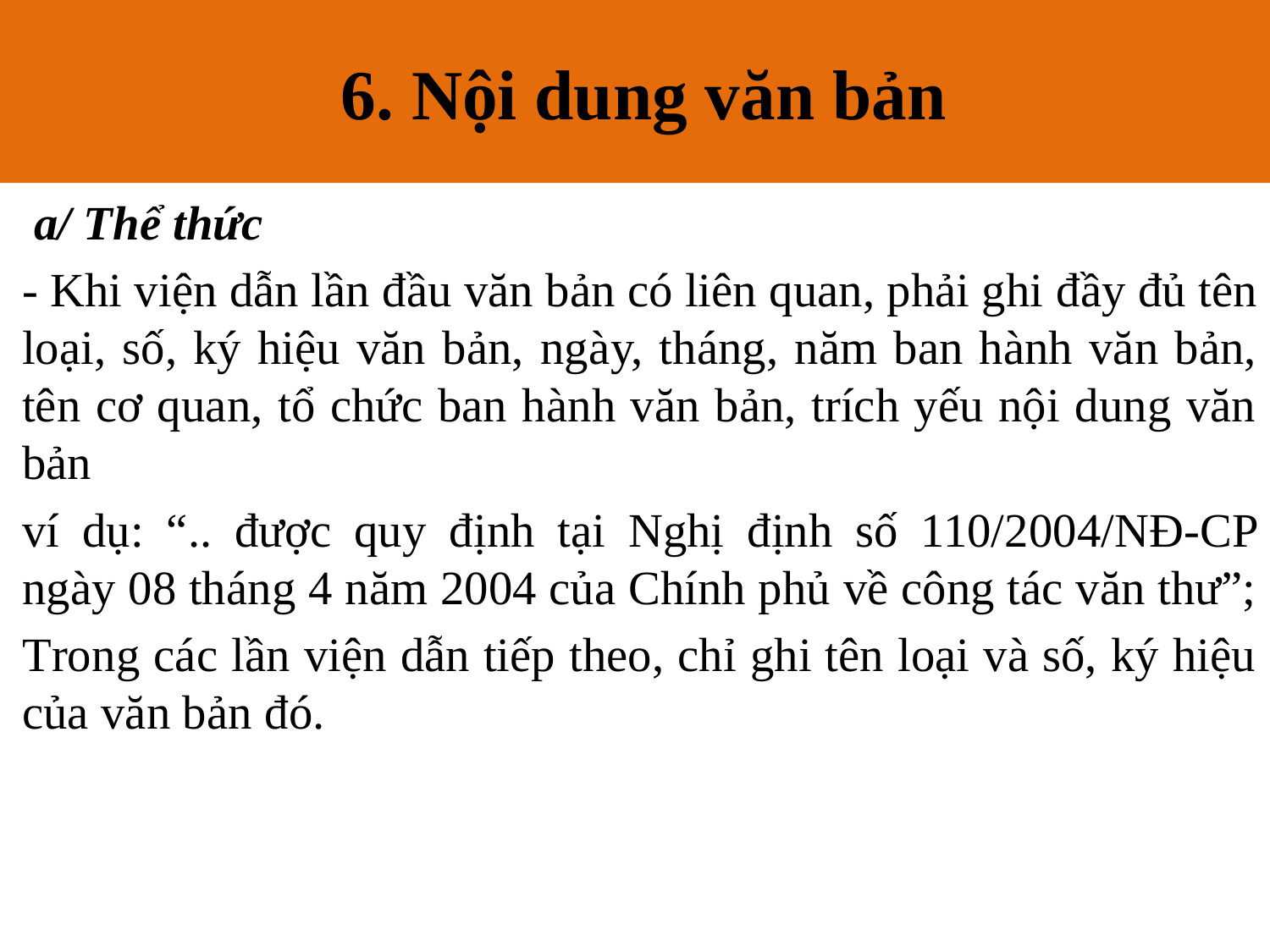

6. Nội dung văn bản
# 6. Nội dung văn bản
 a/ Thể thức
- Khi viện dẫn lần đầu văn bản có liên quan, phải ghi đầy đủ tên loại, số, ký hiệu văn bản, ngày, tháng, năm ban hành văn bản, tên cơ quan, tổ chức ban hành văn bản, trích yếu nội dung văn bản
ví dụ: “.. được quy định tại Nghị định số 110/2004/NĐ-CP ngày 08 tháng 4 năm 2004 của Chính phủ về công tác văn thư”;
Trong các lần viện dẫn tiếp theo, chỉ ghi tên loại và số, ký hiệu của văn bản đó.